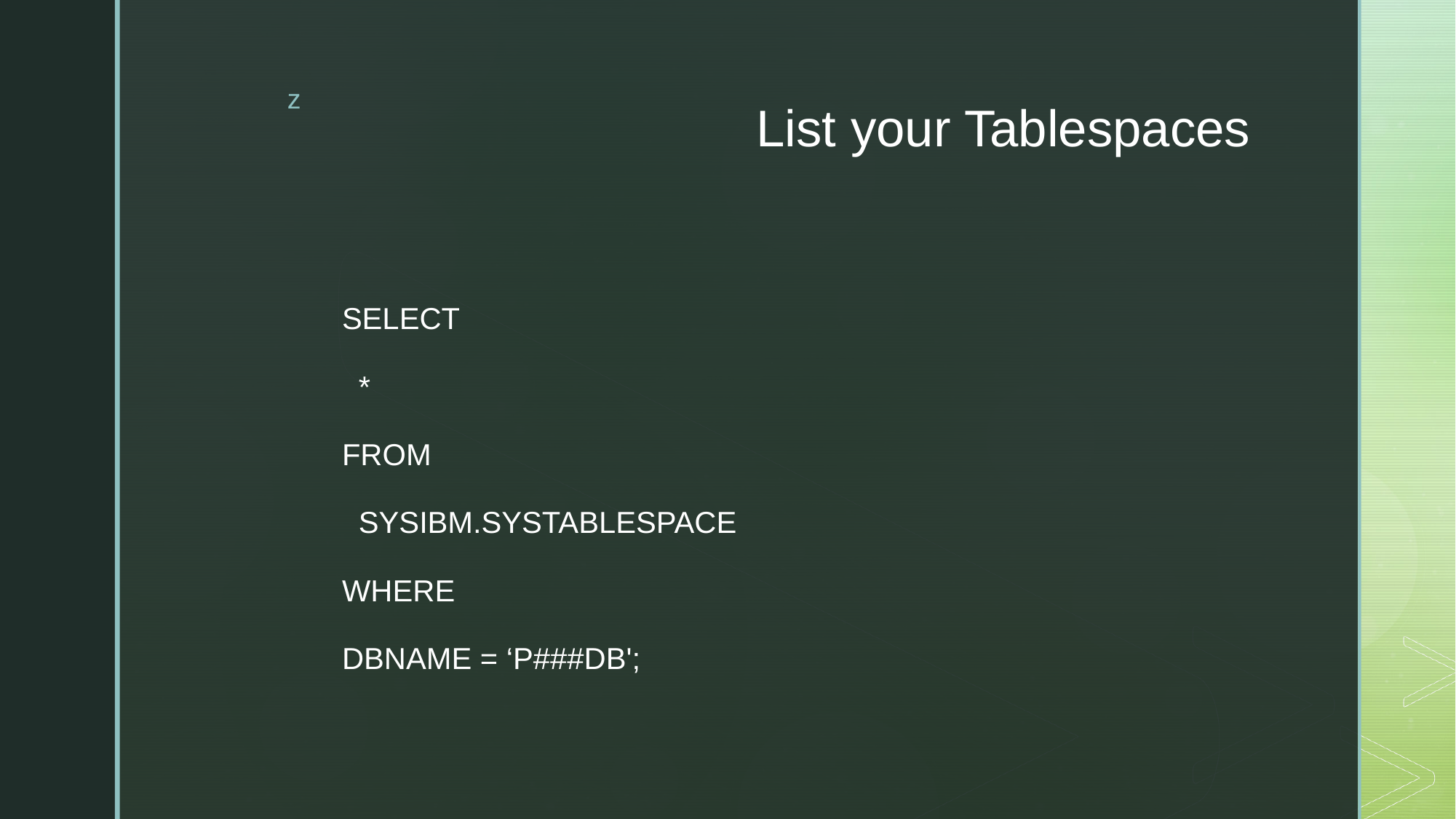

# List your Tablespaces
SELECT
  *
FROM
  SYSIBM.SYSTABLESPACE
WHERE
DBNAME = ‘P###DB';